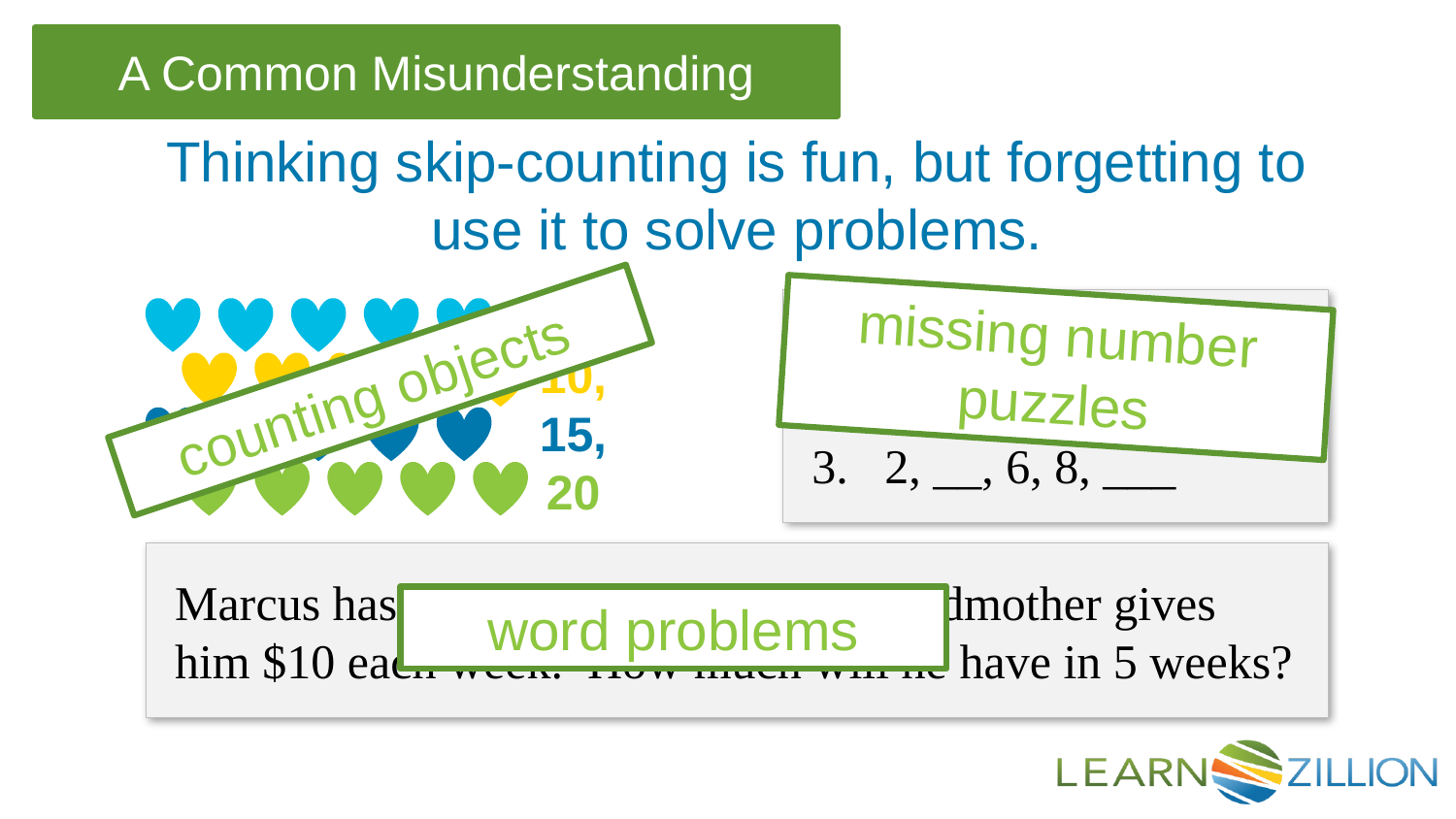

Thinking skip-counting is fun, but forgetting to use it to solve problems.
5, 10, 15, 20
14, 24, ___, 44, ___
100, 95, 90, ___, ___
2, __, 6, 8, ___
missing number puzzles

counting objects
Marcus has $103 saved up and his grandmother gives him $10 each week.  How much will he have in 5 weeks?
word problems